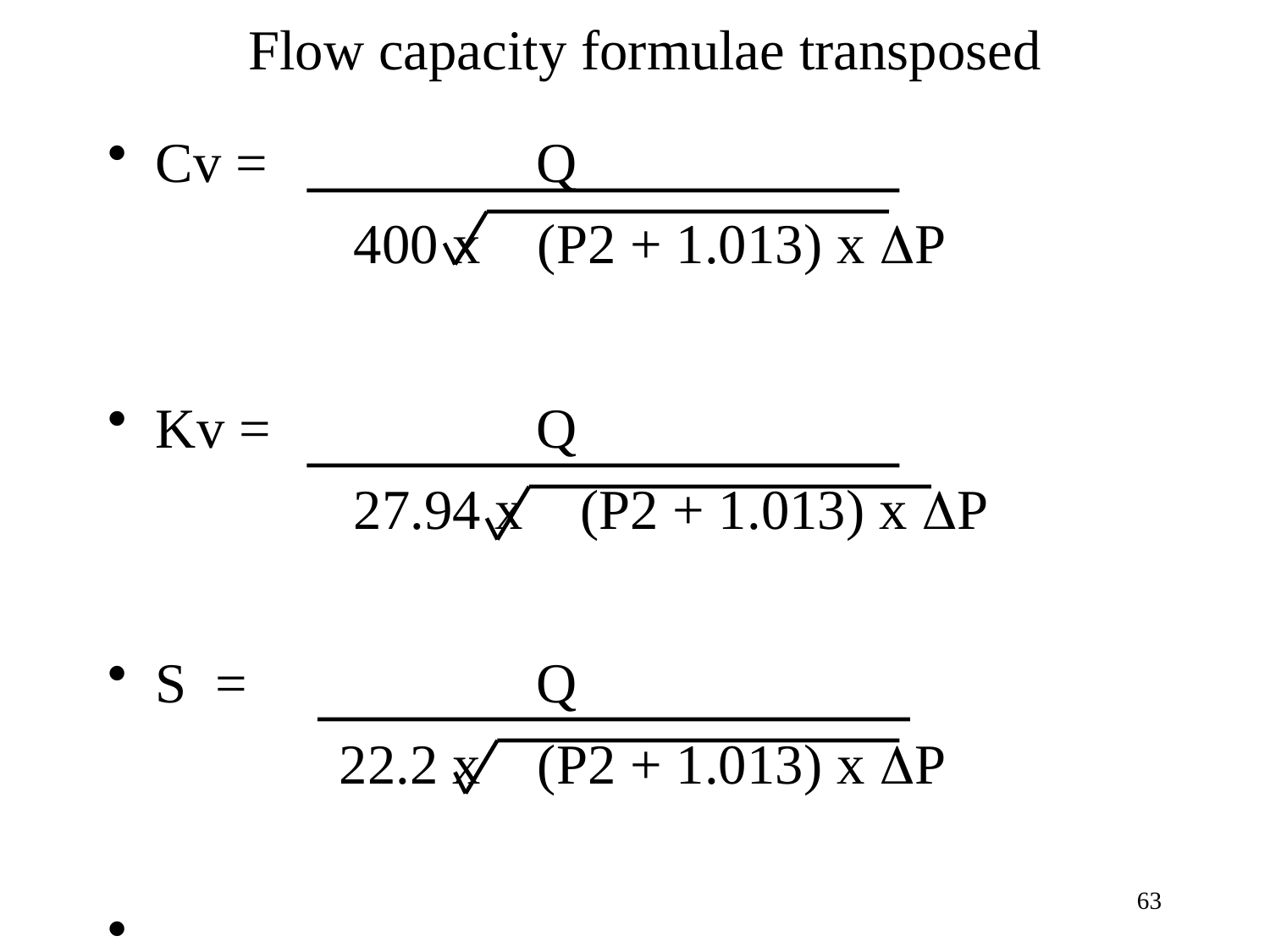

# Flow capacity formulae transposed
Cv =			Q					     400 x    (P2 + 1.013) x ΔP

Kv =			Q					     27.94 x    (P2 + 1.013) x ΔP
S  =			Q					    22.2 x    (P2 + 1.013) x ΔP

63